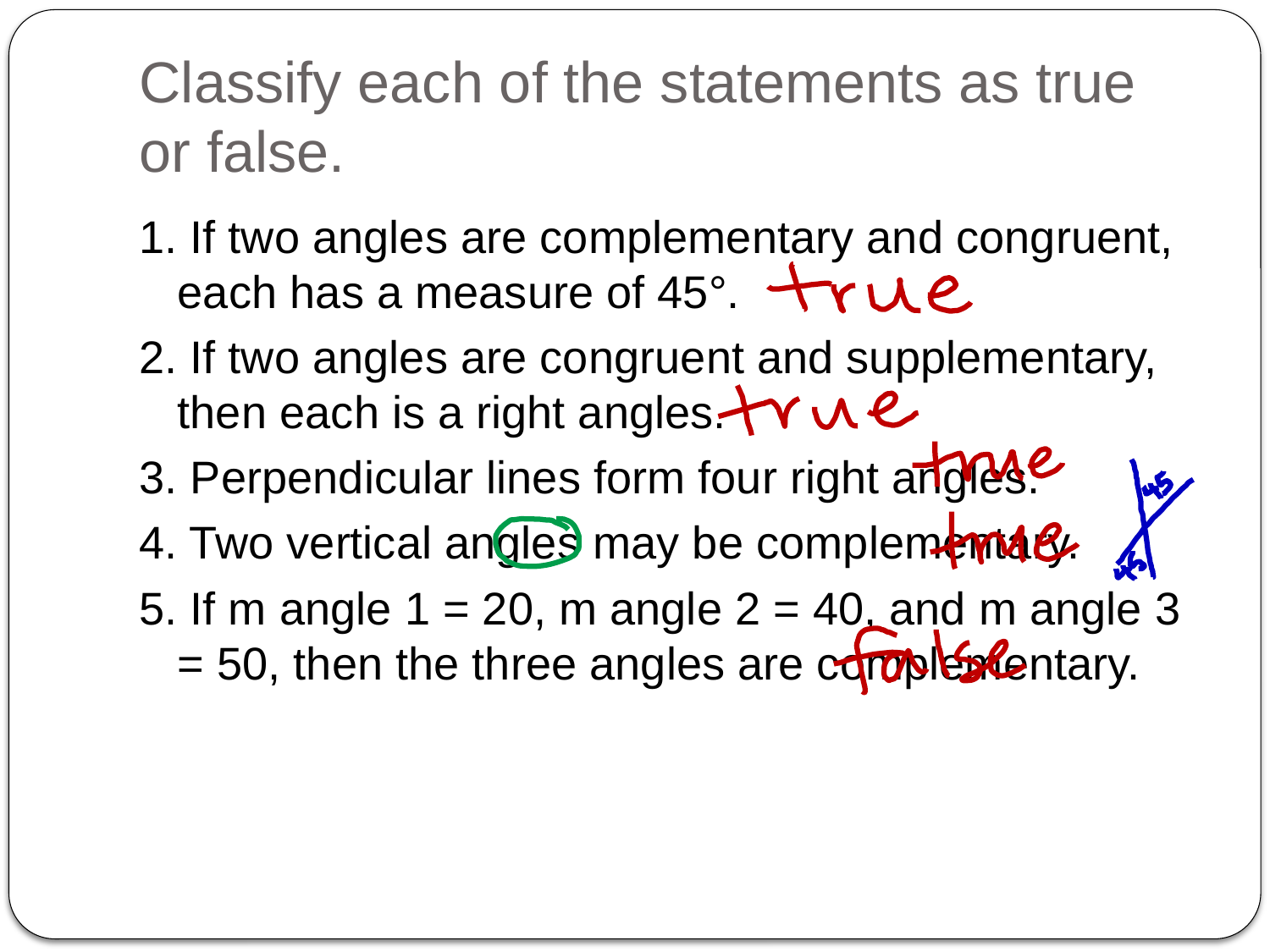

# Classify each of the statements as true or false.
1. If two angles are complementary and congruent, each has a measure of 45°.
2. If two angles are congruent and supplementary, then each is a right angles.
3. Perpendicular lines form four right angles.
4. Two vertical angles may be complementary.
5. If m angle 1 = 20, m angle 2 = 40, and m angle 3 = 50, then the three angles are complementary.